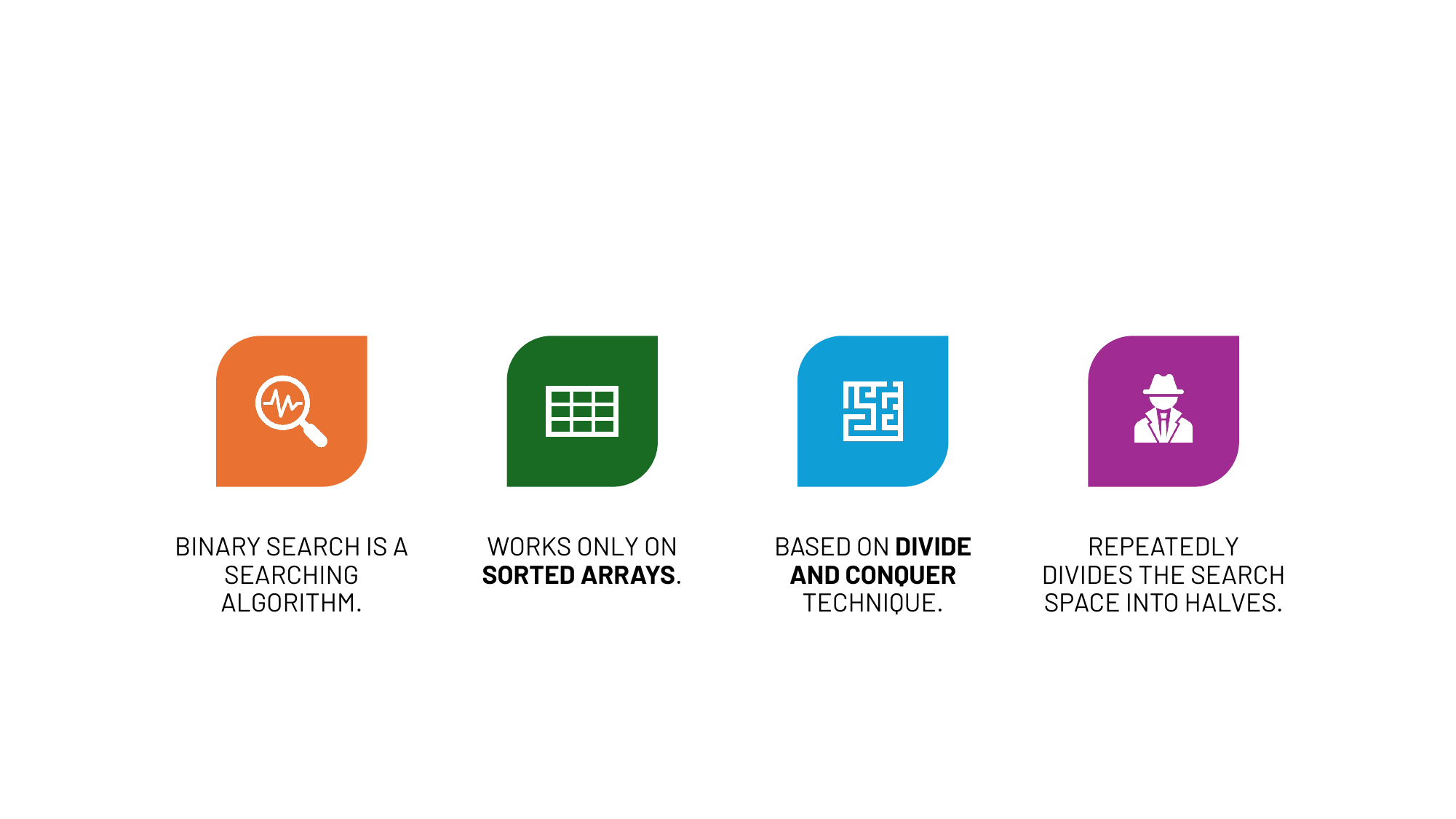

Binary Search is a searching algorithm.
Works only on sorted arrays.
Based on Divide and Conquer technique.
Repeatedly divides the search space into halves.